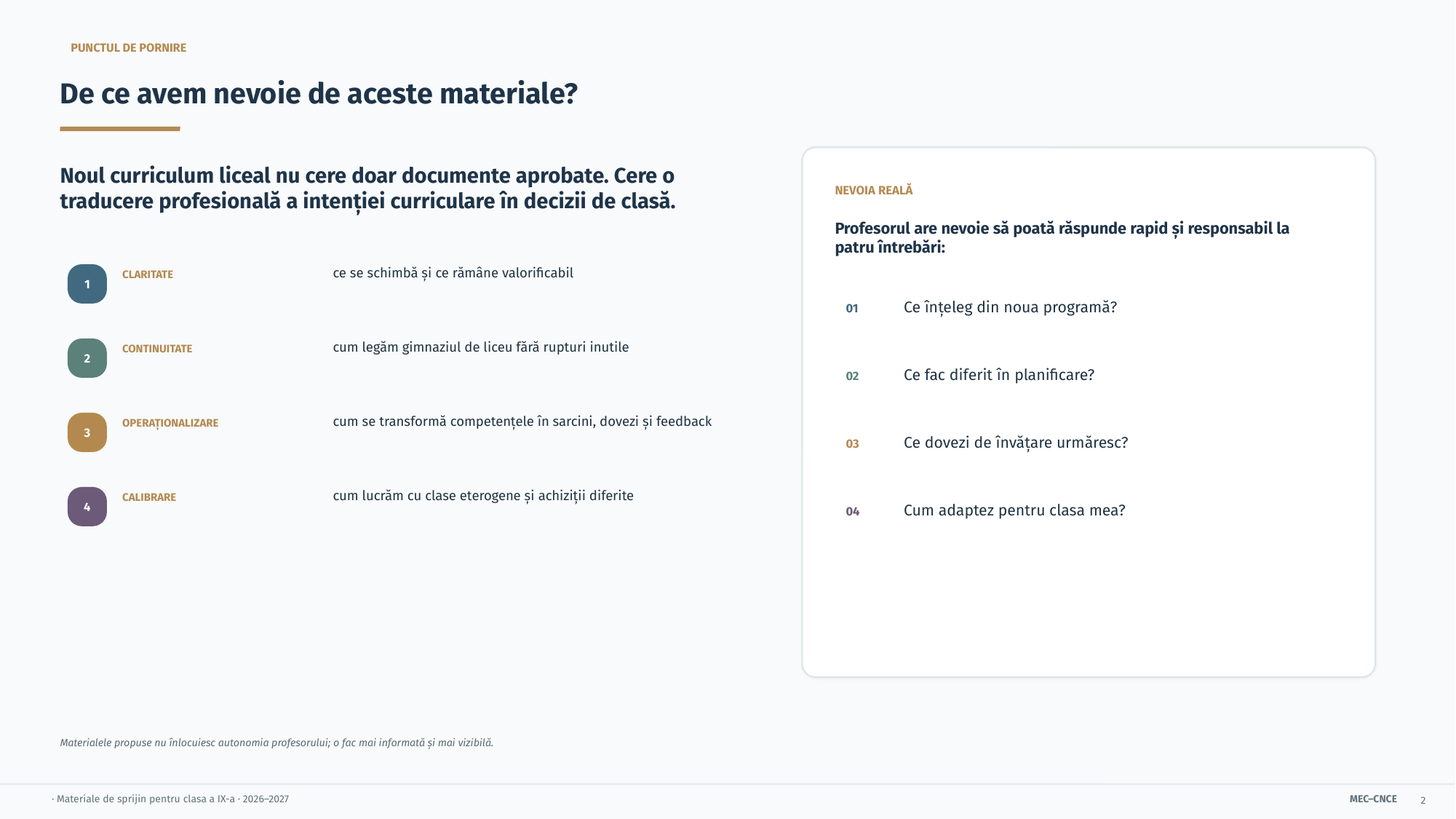

PUNCTUL DE PORNIRE
De ce avem nevoie de aceste materiale?

Noul curriculum liceal nu cere doar documente aprobate. Cere o traducere profesională a intenției curriculare în decizii de clasă.
NEVOIA REALĂ
Profesorul are nevoie să poată răspunde rapid și responsabil la patru întrebări:
1
ce se schimbă și ce rămâne valorificabil
CLARITATE
Ce înțeleg din noua programă?
01
2
cum legăm gimnaziul de liceu fără rupturi inutile
CONTINUITATE
Ce fac diferit în planificare?
02
3
cum se transformă competențele în sarcini, dovezi și feedback
OPERAȚIONALIZARE
Ce dovezi de învățare urmăresc?
03
4
cum lucrăm cu clase eterogene și achiziții diferite
CALIBRARE
Cum adaptez pentru clasa mea?
04
Materialele propuse nu înlocuiesc autonomia profesorului; o fac mai informată și mai vizibilă.
2